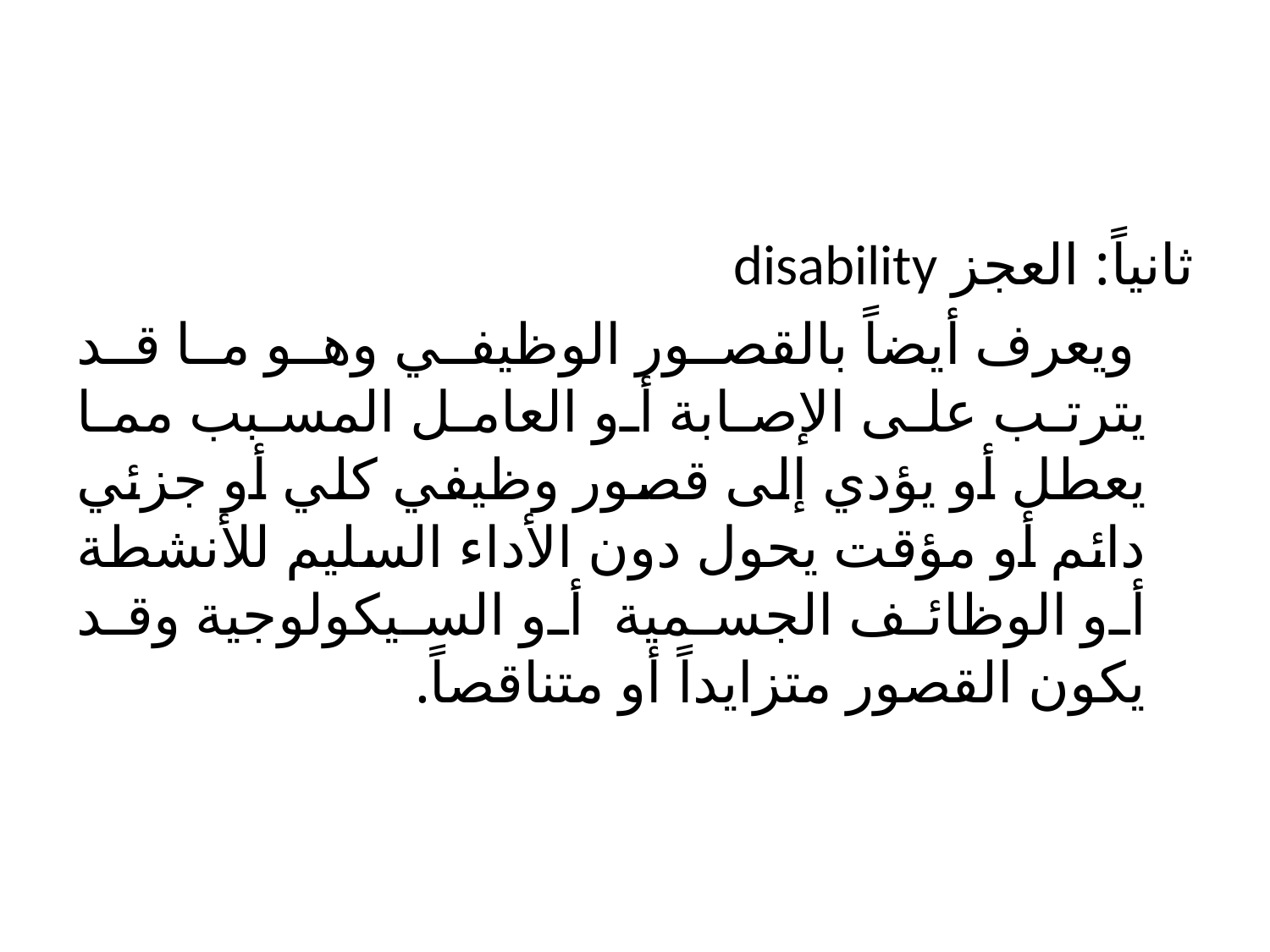

#
ثانياً: العجز disability
    ويعرف أيضاً بالقصور الوظيفي وهو ما قد يترتب على الإصابة أو العامل المسبب مما يعطل أو يؤدي إلى قصور وظيفي كلي أو جزئي دائم أو مؤقت يحول دون الأداء السليم للأنشطة أو الوظائف الجسمية  أو السيكولوجية وقد يكون القصور متزايداً أو متناقصاً.